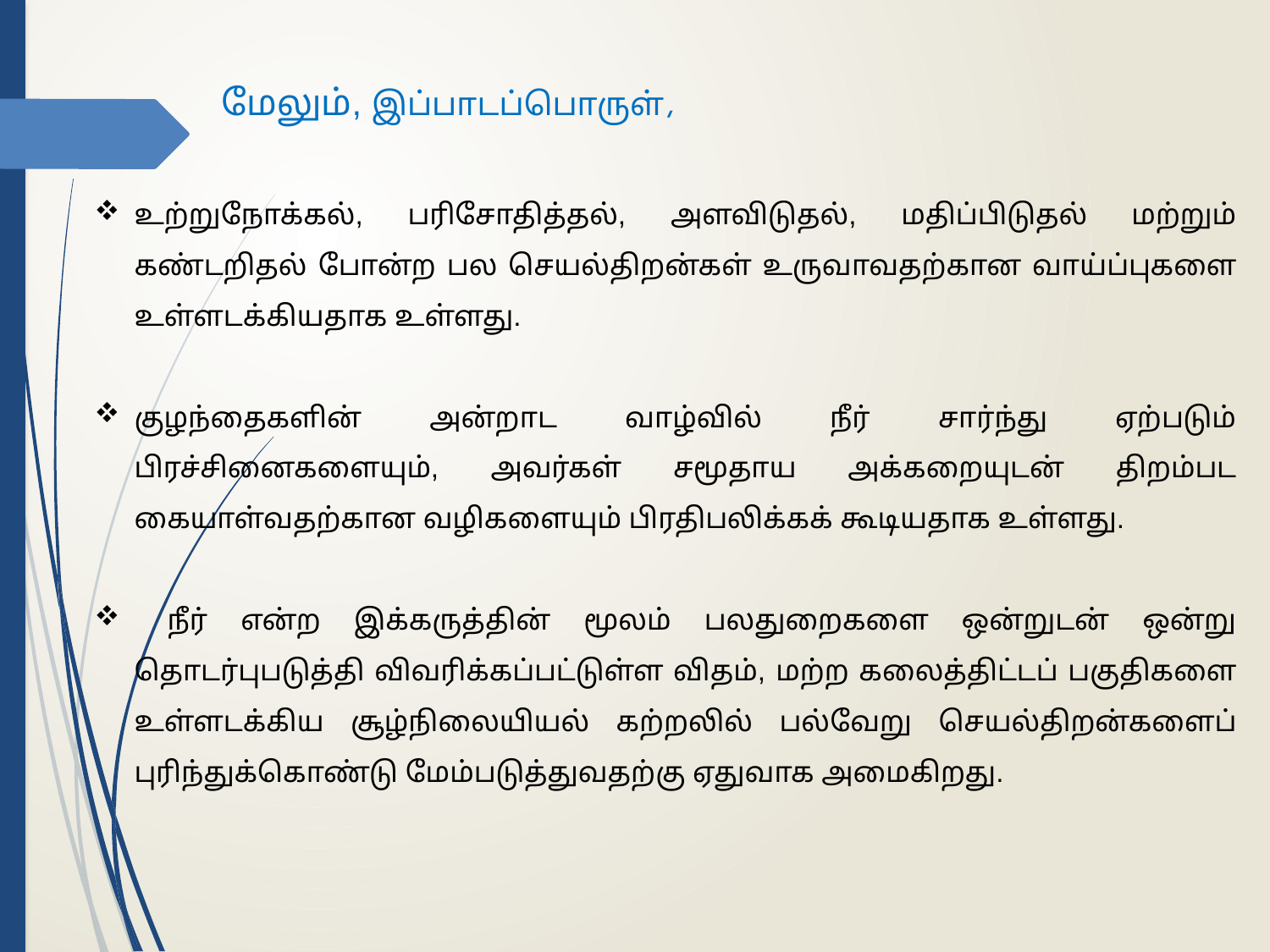

மேலும், இப்பாடப்பொருள்,

உற்றுநோக்கல், பரிசோதித்தல், அளவிடுதல், மதிப்பிடுதல் மற்றும் கண்டறிதல் போன்ற பல செயல்திறன்கள் உருவாவதற்கான வாய்ப்புகளை உள்ளடக்கியதாக உள்ளது.

குழந்தைகளின் அன்றாட வாழ்வில் நீர் சார்ந்து ஏற்படும் பிரச்சினைகளையும், அவர்கள் சமூதாய அக்கறையுடன் திறம்பட கையாள்வதற்கான வழிகளையும் பிரதிபலிக்கக் கூடியதாக உள்ளது.

 நீர் என்ற இக்கருத்தின் மூலம் பலதுறைகளை ஒன்றுடன் ஒன்று தொடர்புபடுத்தி விவரிக்கப்பட்டுள்ள விதம், மற்ற கலைத்திட்டப் பகுதிகளை உள்ளடக்கிய சூழ்நிலையியல் கற்றலில் பல்வேறு செயல்திறன்களைப் புரிந்துக்கொண்டு மேம்படுத்துவதற்கு ஏதுவாக அமைகிறது.